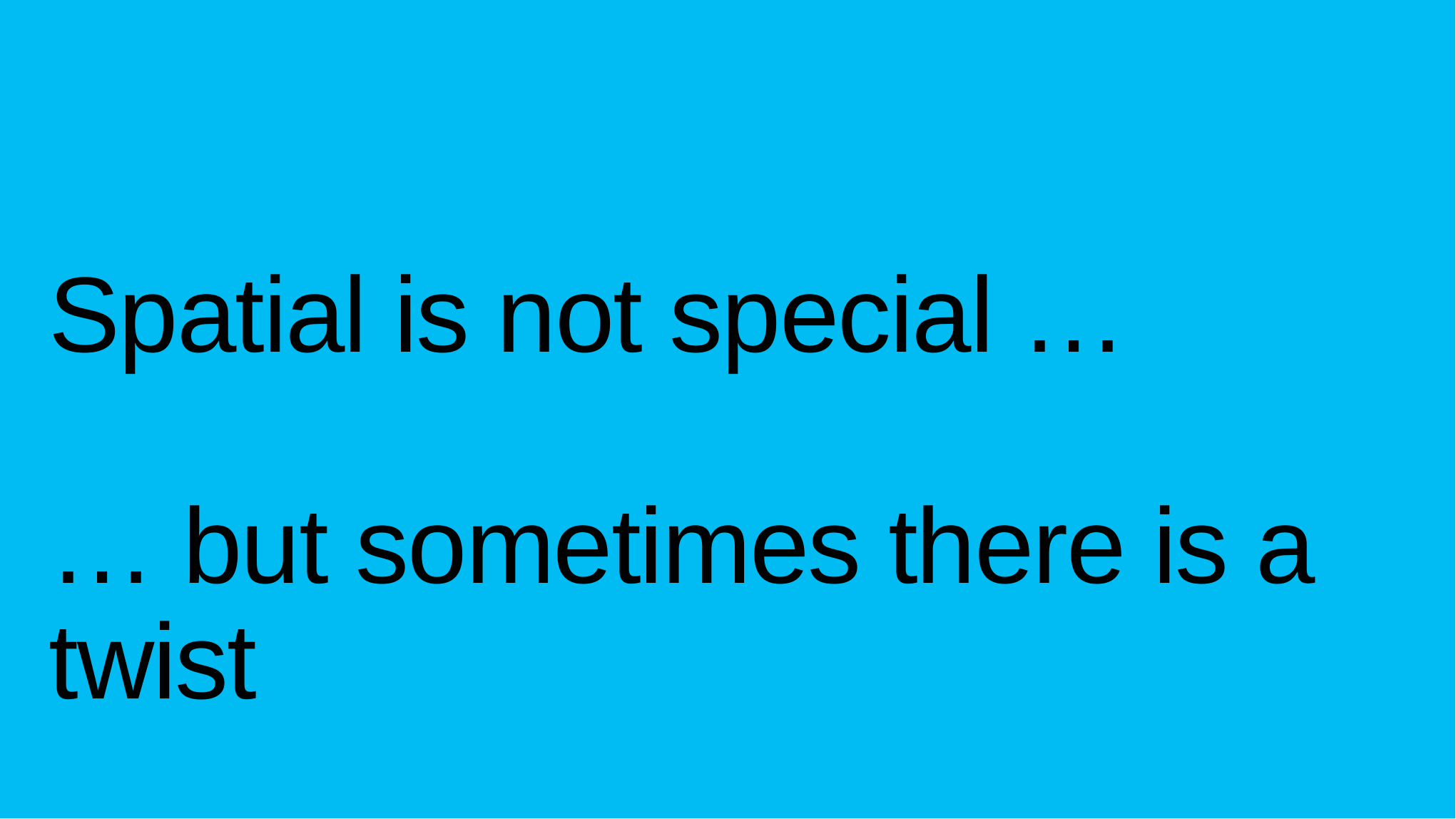

# Spatial is not special … … but sometimes there is a twist